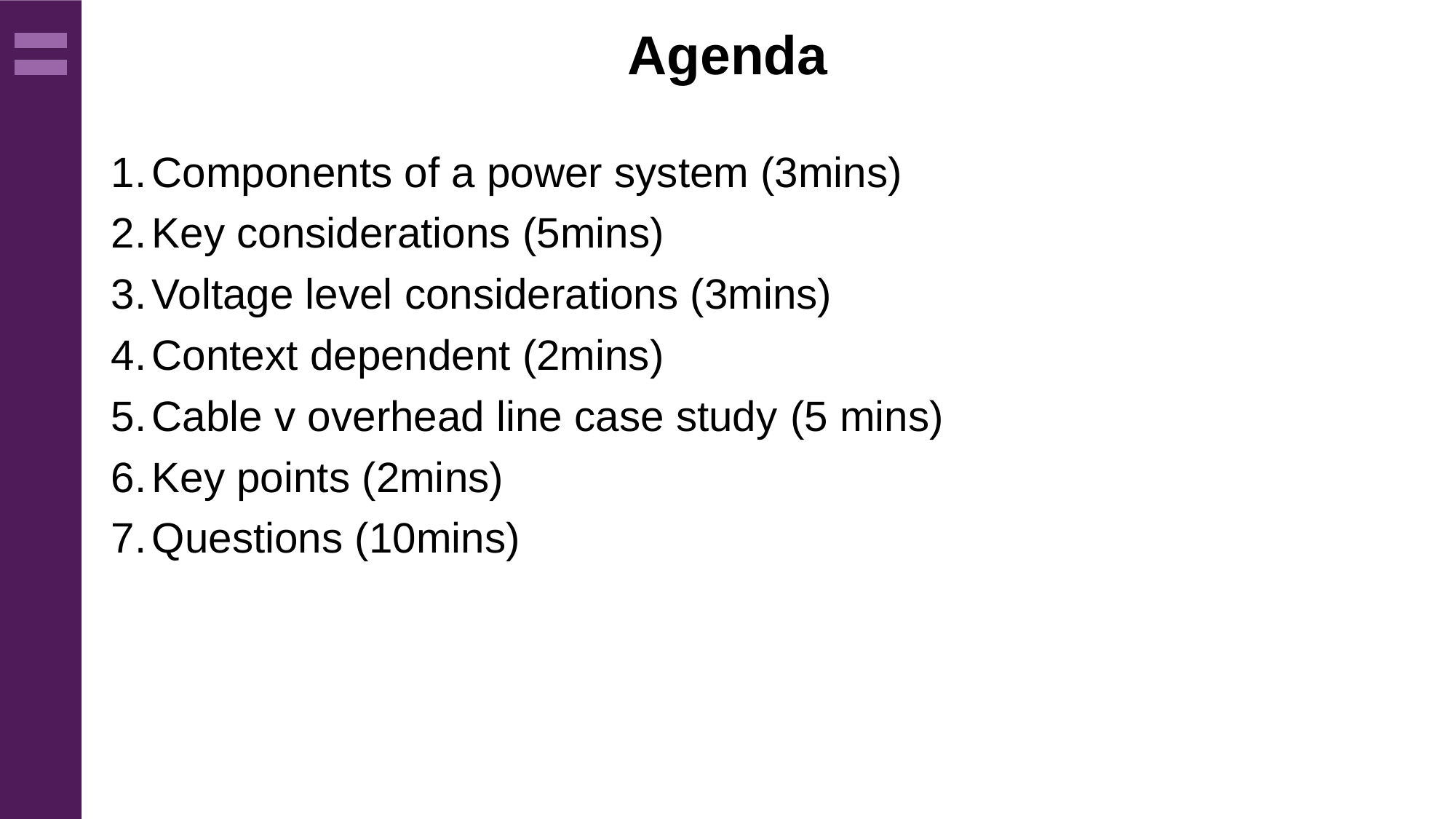

# Agenda
Components of a power system (3mins)
Key considerations (5mins)
Voltage level considerations (3mins)
Context dependent (2mins)
Cable v overhead line case study (5 mins)
Key points (2mins)
Questions (10mins)